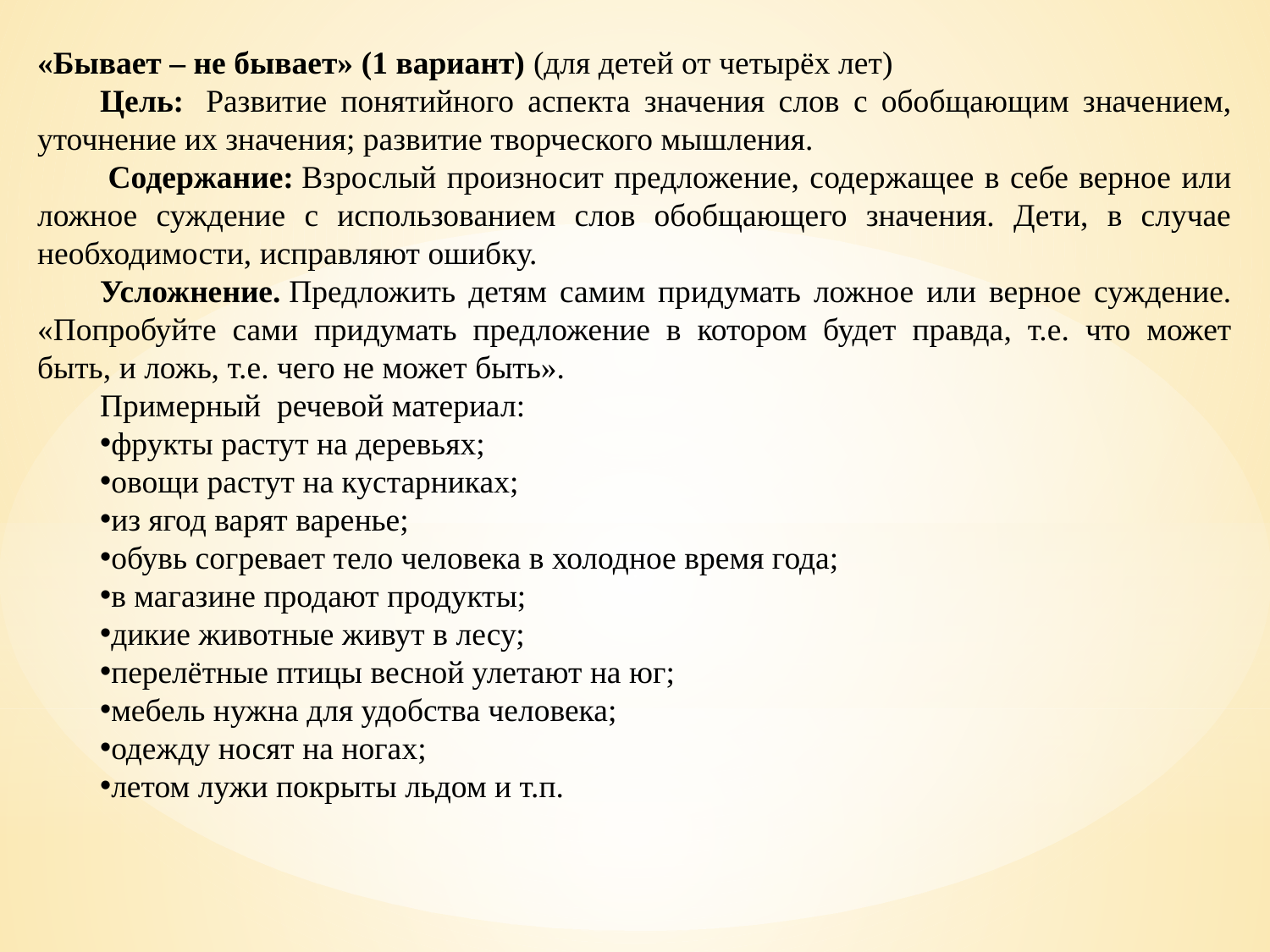

«Бывает – не бывает» (1 вариант) (для детей от четырёх лет)
Цель:  Развитие понятийного аспекта значения слов с обобщающим значением, уточнение их значения; развитие творческого мышления.
 Содержание: Взрослый произносит предложение, содержащее в себе верное или ложное суждение с использованием слов обобщающего значения. Дети, в случае необходимости, исправляют ошибку.
Усложнение. Предложить детям самим придумать ложное или верное суждение. «Попробуйте сами придумать предложение в котором будет правда, т.е. что может быть, и ложь, т.е. чего не может быть».
Примерный  речевой материал:
фрукты растут на деревьях;
овощи растут на кустарниках;
из ягод варят варенье;
обувь согревает тело человека в холодное время года;
в магазине продают продукты;
дикие животные живут в лесу;
перелётные птицы весной улетают на юг;
мебель нужна для удобства человека;
одежду носят на ногах;
летом лужи покрыты льдом и т.п.